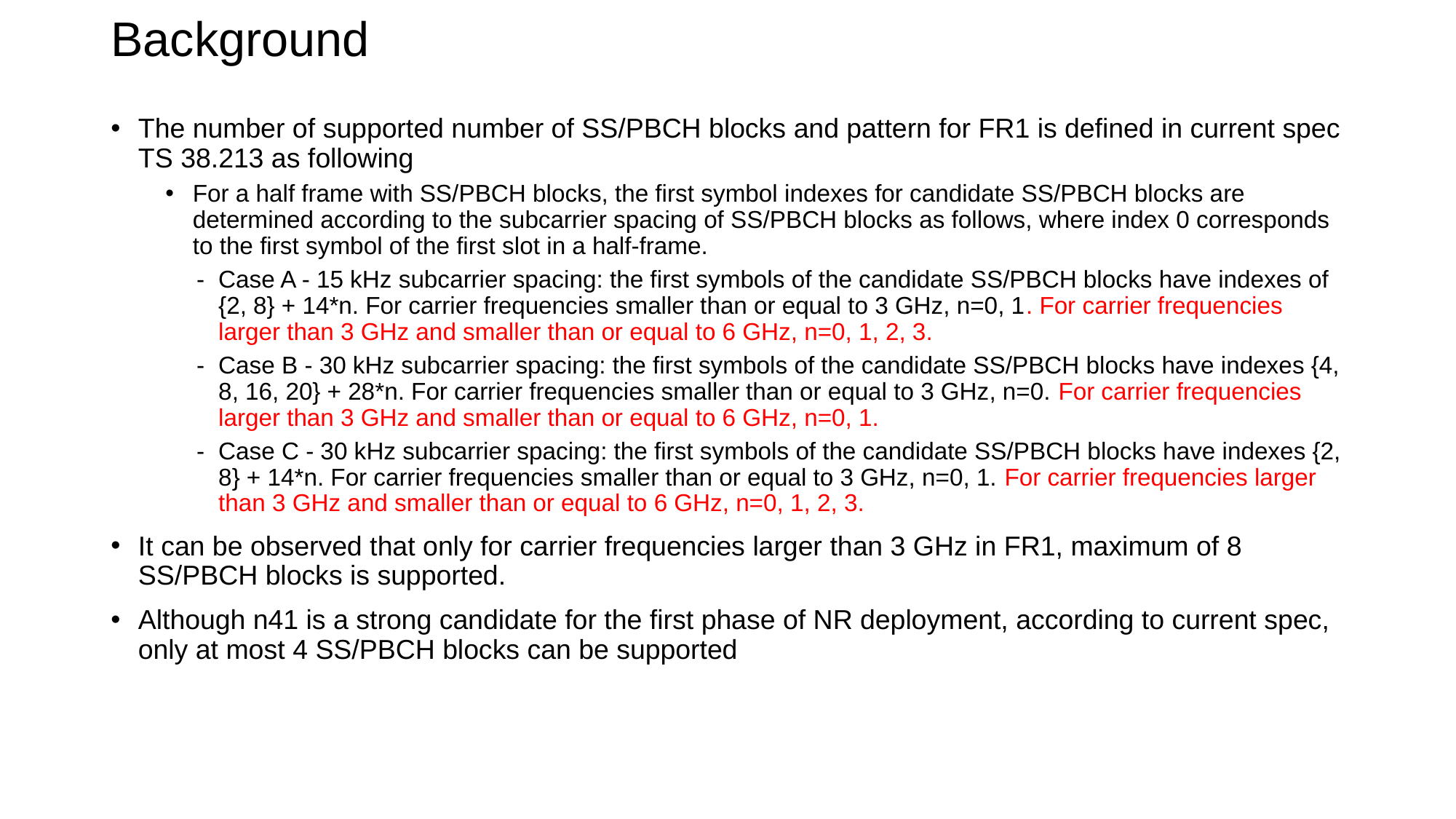

# Background
The number of supported number of SS/PBCH blocks and pattern for FR1 is defined in current spec TS 38.213 as following
For a half frame with SS/PBCH blocks, the first symbol indexes for candidate SS/PBCH blocks are determined according to the subcarrier spacing of SS/PBCH blocks as follows, where index 0 corresponds to the first symbol of the first slot in a half-frame.
-	Case A - 15 kHz subcarrier spacing: the first symbols of the candidate SS/PBCH blocks have indexes of {2, 8} + 14*n. For carrier frequencies smaller than or equal to 3 GHz, n=0, 1. For carrier frequencies larger than 3 GHz and smaller than or equal to 6 GHz, n=0, 1, 2, 3.
-	Case B - 30 kHz subcarrier spacing: the first symbols of the candidate SS/PBCH blocks have indexes {4, 8, 16, 20} + 28*n. For carrier frequencies smaller than or equal to 3 GHz, n=0. For carrier frequencies larger than 3 GHz and smaller than or equal to 6 GHz, n=0, 1.
-	Case C - 30 kHz subcarrier spacing: the first symbols of the candidate SS/PBCH blocks have indexes {2, 8} + 14*n. For carrier frequencies smaller than or equal to 3 GHz, n=0, 1. For carrier frequencies larger than 3 GHz and smaller than or equal to 6 GHz, n=0, 1, 2, 3.
It can be observed that only for carrier frequencies larger than 3 GHz in FR1, maximum of 8 SS/PBCH blocks is supported.
Although n41 is a strong candidate for the first phase of NR deployment, according to current spec, only at most 4 SS/PBCH blocks can be supported